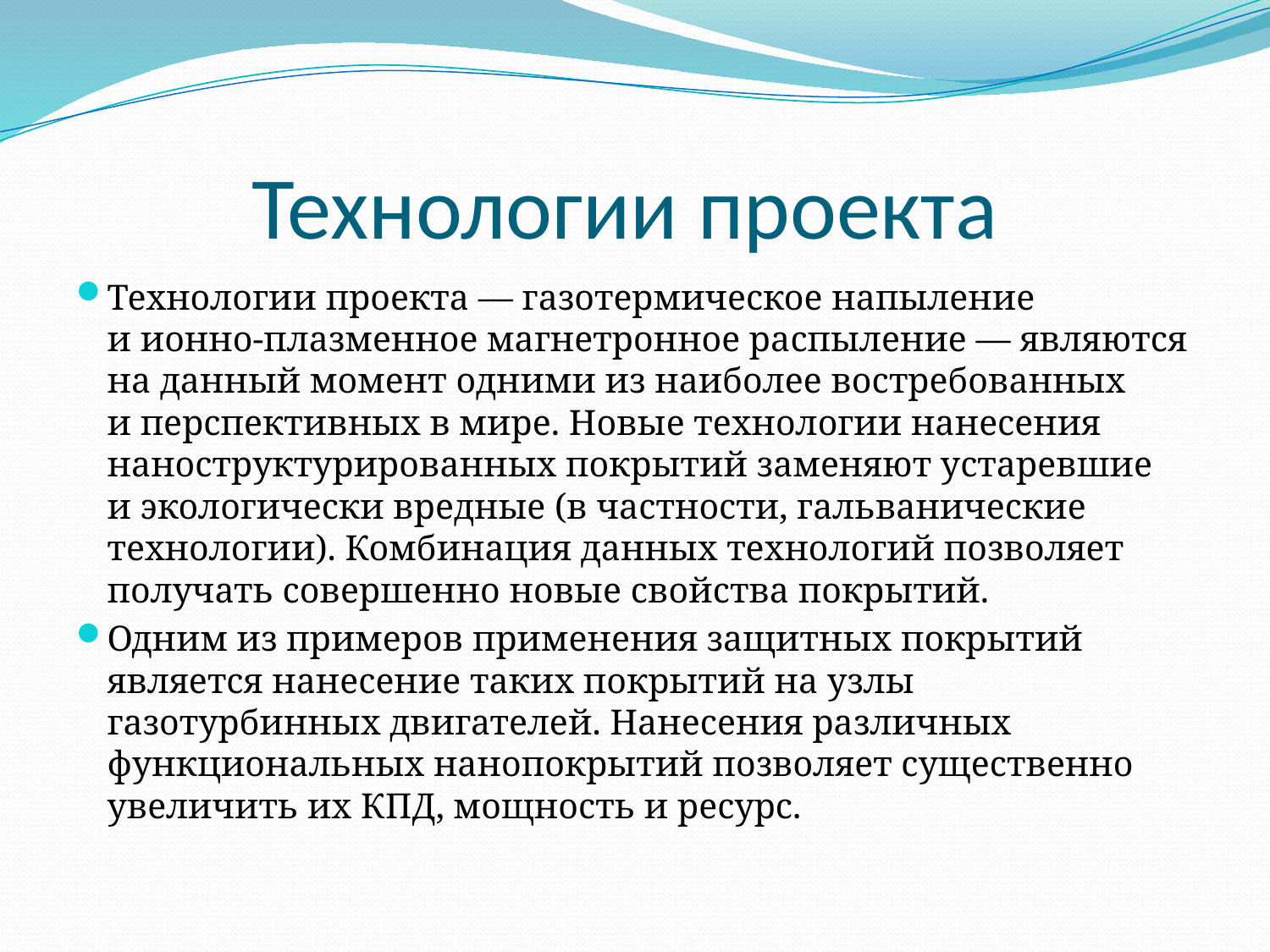

# Технологии проекта
Технологии проекта — газотермическое напыление и ионно-плазменное магнетронное распыление — являются на данный момент одними из наиболее востребованных и перспективных в мире. Новые технологии нанесения наноструктурированных покрытий заменяют устаревшие и экологически вредные (в частности, гальванические технологии). Комбинация данных технологий позволяет получать совершенно новые свойства покрытий.
Одним из примеров применения защитных покрытий является нанесение таких покрытий на узлы газотурбинных двигателей. Нанесения различных функциональных нанопокрытий позволяет существенно увеличить их КПД, мощность и ресурс.